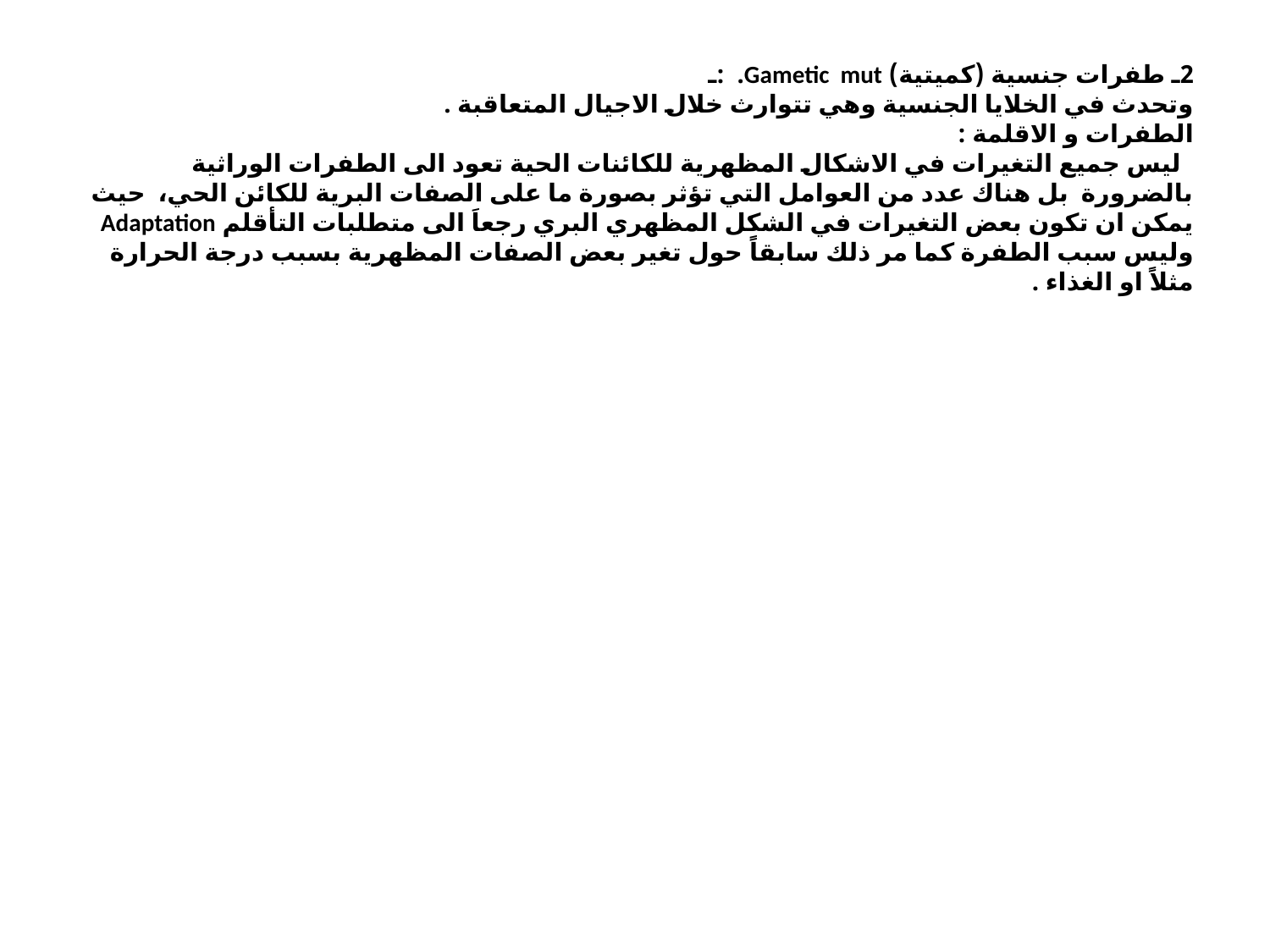

# 2ـ طفرات جنسية (كميتية) Gametic  mut.  :ـ وتحدث في الخلايا الجنسية وهي تتوارث خلال الاجيال المتعاقبة . الطفرات و الاقلمة : ليس جميع التغيرات في الاشكال المظهرية للكائنات الحية تعود الى الطفرات الوراثية بالضرورة  بل هناك عدد من العوامل التي تؤثر بصورة ما على الصفات البرية للكائن الحي،  حيث يمكن ان تكون بعض التغيرات في الشكل المظهري البري رجعاَ الى متطلبات التأقلم Adaptation  وليس سبب الطفرة كما مر ذلك سابقاً حول تغير بعض الصفات المظهرية بسبب درجة الحرارة مثلاً او الغذاء .